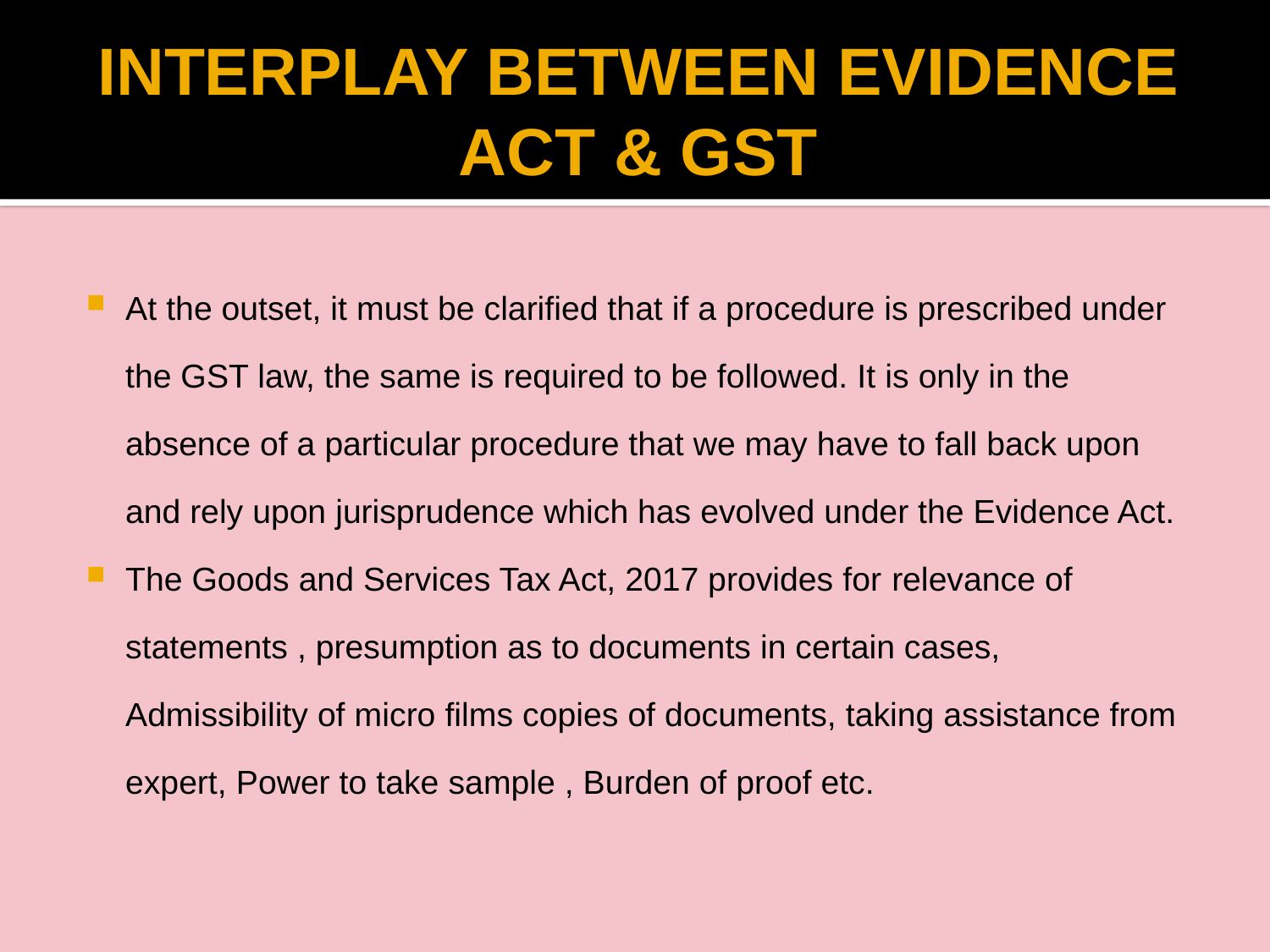

# INTERPLAY BETWEEN EVIDENCE ACT & GST
At the outset, it must be clarified that if a procedure is prescribed under the GST law, the same is required to be followed. It is only in the absence of a particular procedure that we may have to fall back upon and rely upon jurisprudence which has evolved under the Evidence Act.
The Goods and Services Tax Act, 2017 provides for relevance of statements , presumption as to documents in certain cases,  Admissibility of micro films copies of documents, taking assistance from expert, Power to take sample , Burden of proof etc.